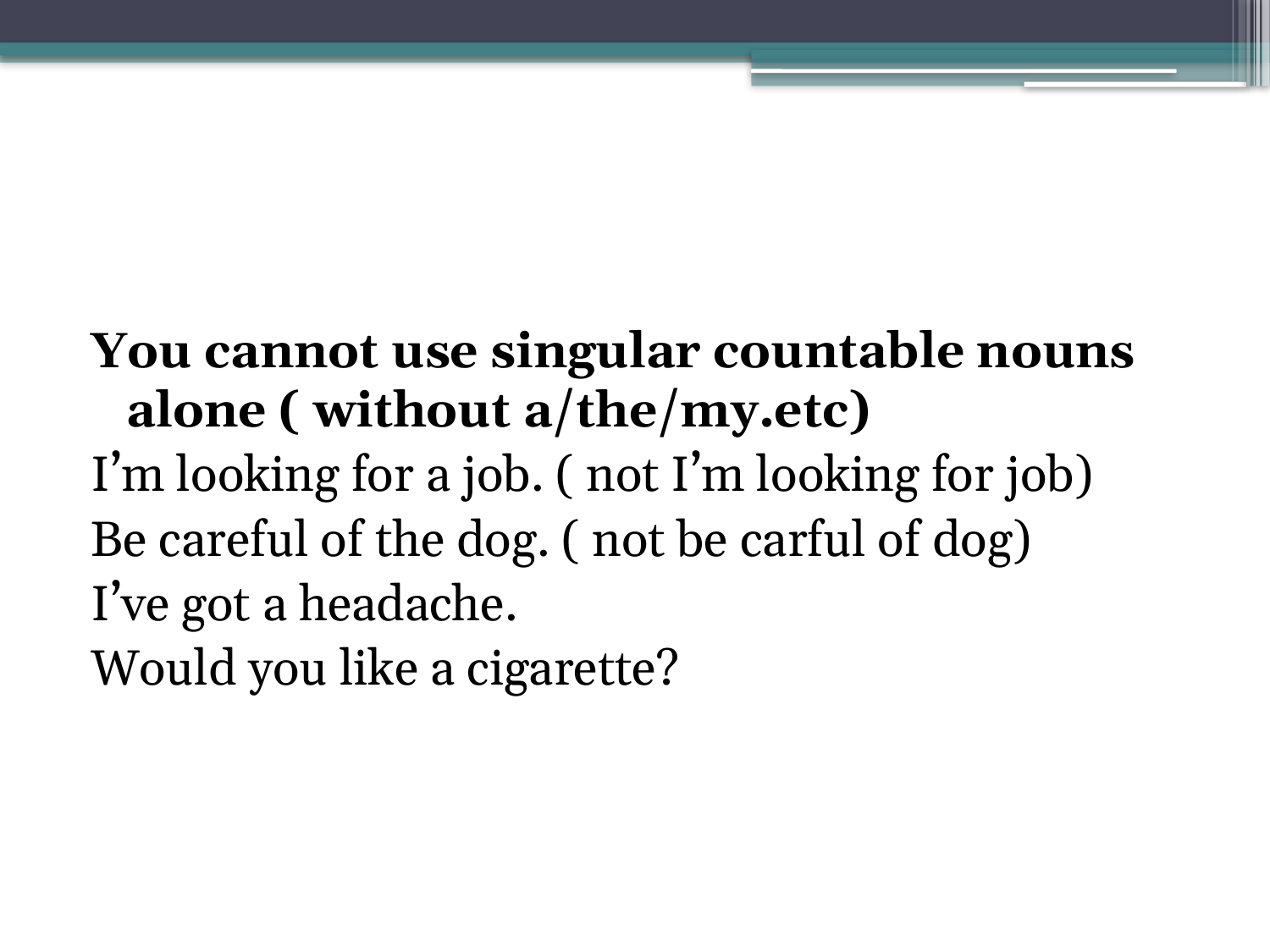

You cannot use singular countable nouns alone ( without a/the/my.etc)
I’m looking for a job. ( not I’m looking for job)
Be careful of the dog. ( not be carful of dog)
I’ve got a headache.
Would you like a cigarette?